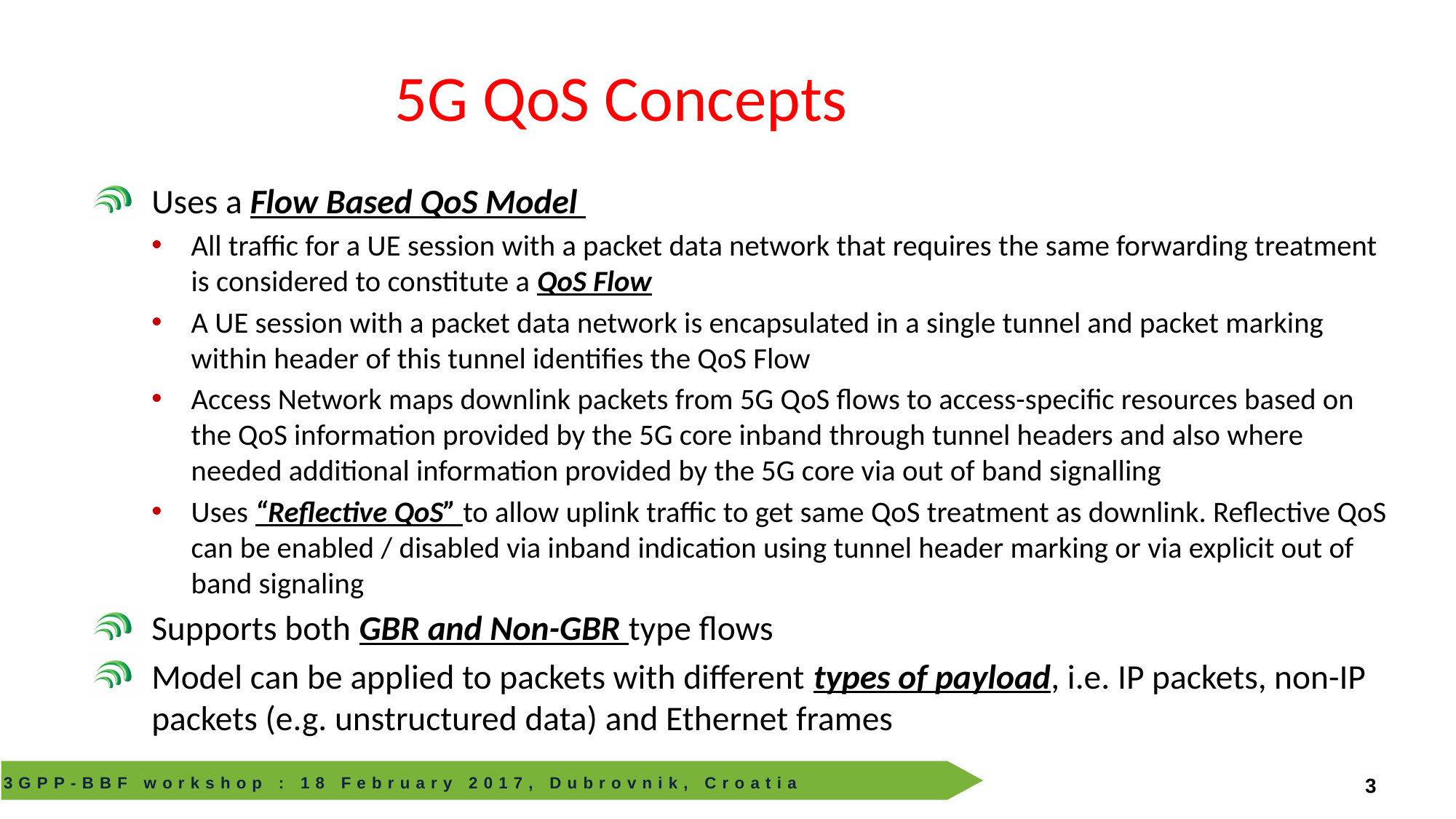

# 5G QoS Concepts
Uses a Flow Based QoS Model
All traffic for a UE session with a packet data network that requires the same forwarding treatment is considered to constitute a QoS Flow
A UE session with a packet data network is encapsulated in a single tunnel and packet marking within header of this tunnel identifies the QoS Flow
Access Network maps downlink packets from 5G QoS flows to access-specific resources based on the QoS information provided by the 5G core inband through tunnel headers and also where needed additional information provided by the 5G core via out of band signalling
Uses “Reflective QoS” to allow uplink traffic to get same QoS treatment as downlink. Reflective QoS can be enabled / disabled via inband indication using tunnel header marking or via explicit out of band signaling
Supports both GBR and Non-GBR type flows
Model can be applied to packets with different types of payload, i.e. IP packets, non-IP packets (e.g. unstructured data) and Ethernet frames